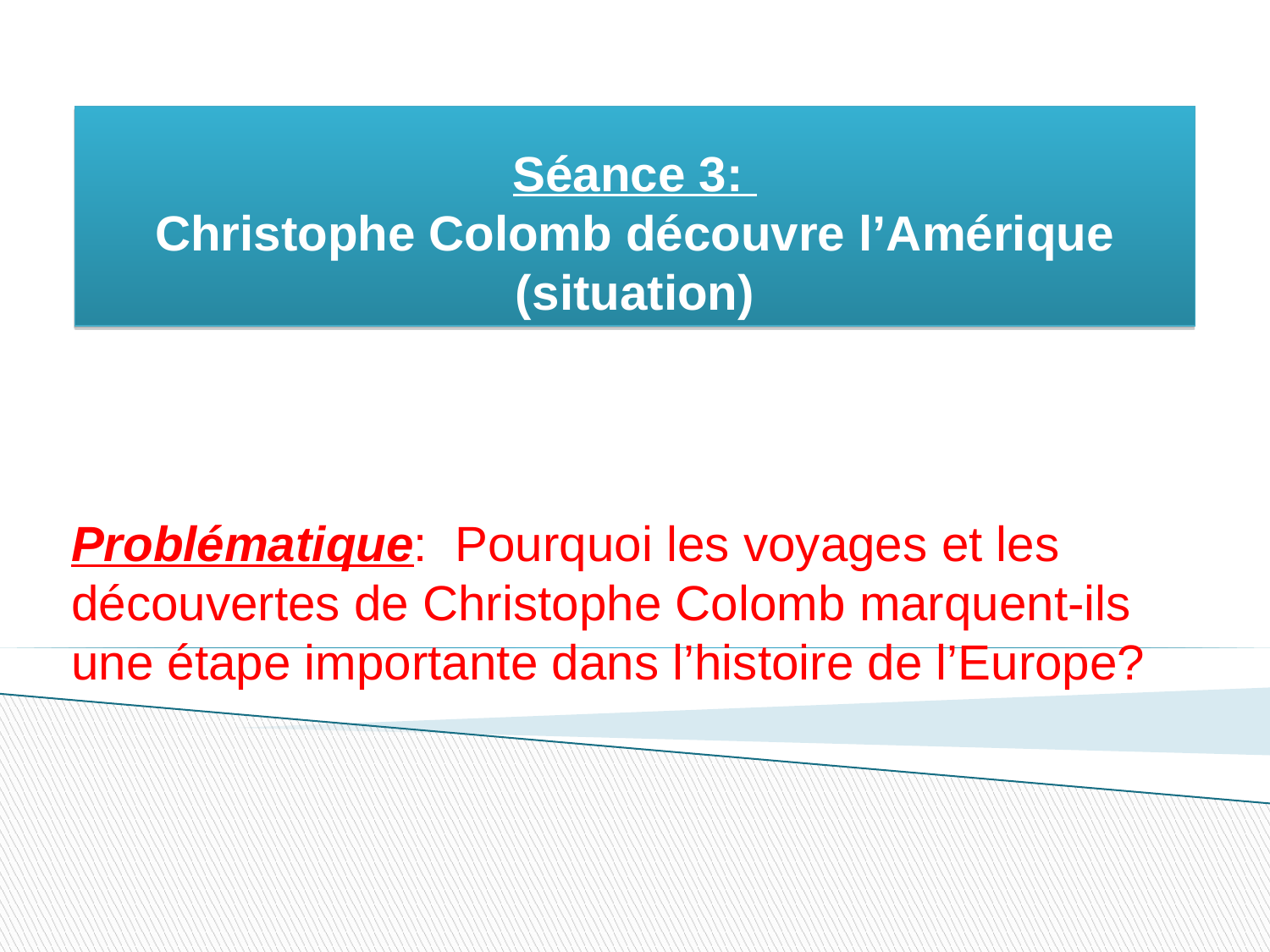

# Séance 3: Christophe Colomb découvre l’Amérique (situation)
Problématique:  Pourquoi les voyages et les découvertes de Christophe Colomb marquent-ils une étape importante dans l’histoire de l’Europe?